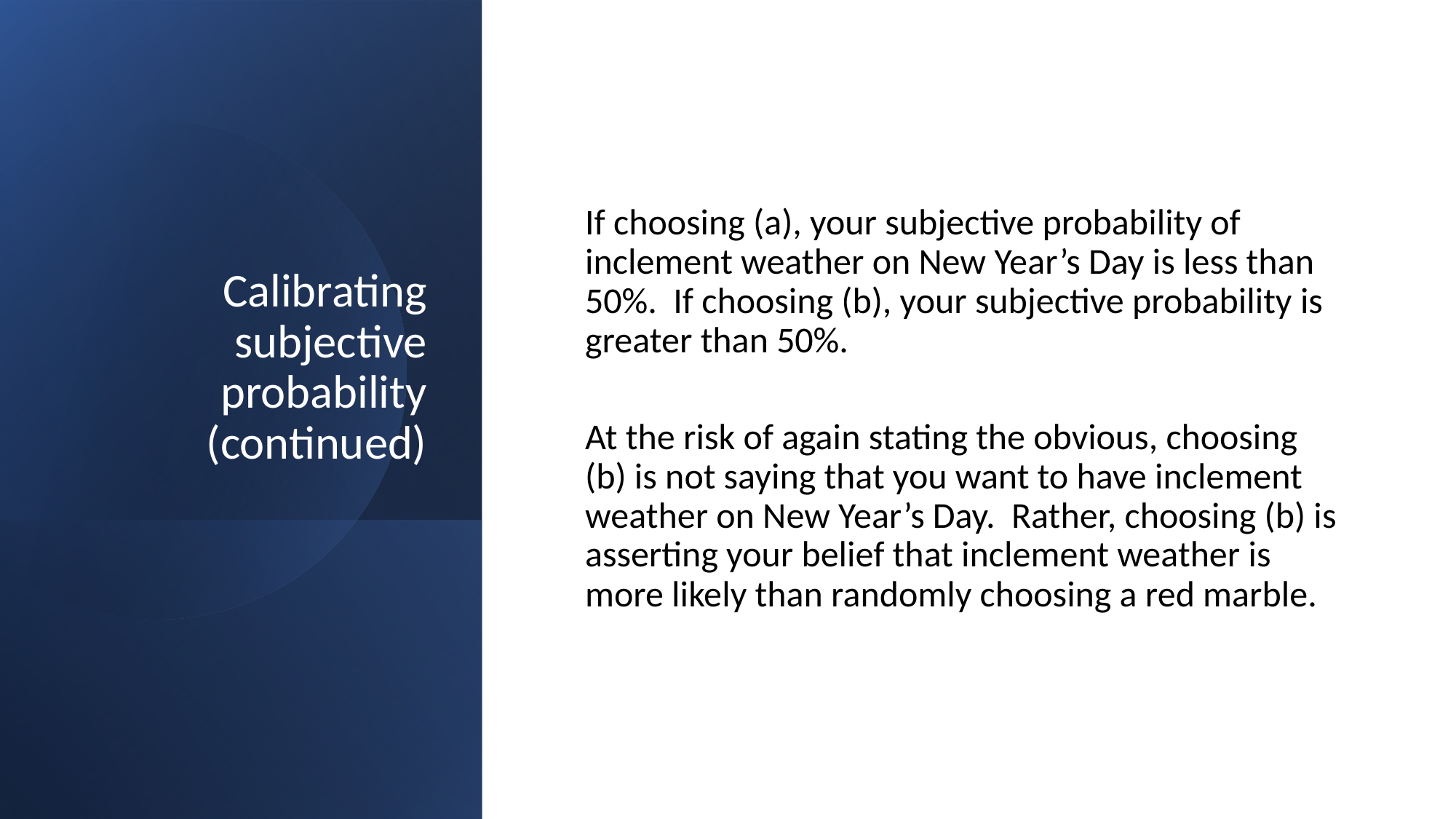

# Calibrating subjective probability (continued)
If choosing (a), your subjective probability of inclement weather on New Year’s Day is less than 50%.  If choosing (b), your subjective probability is greater than 50%.

At the risk of again stating the obvious, choosing (b) is not saying that you want to have inclement weather on New Year’s Day.  Rather, choosing (b) is asserting your belief that inclement weather is more likely than randomly choosing a red marble.